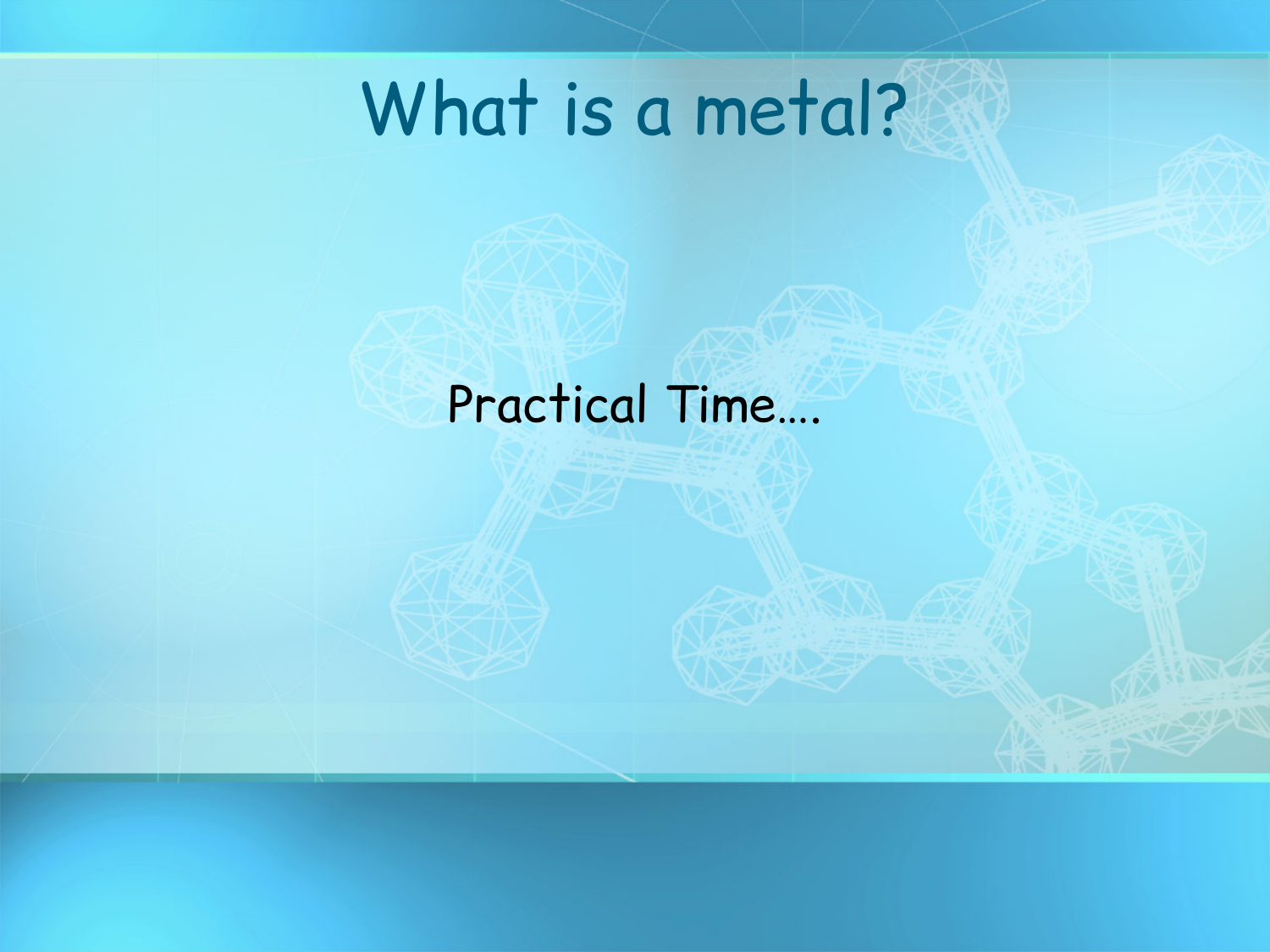

# What is a metal?

Practical Time….